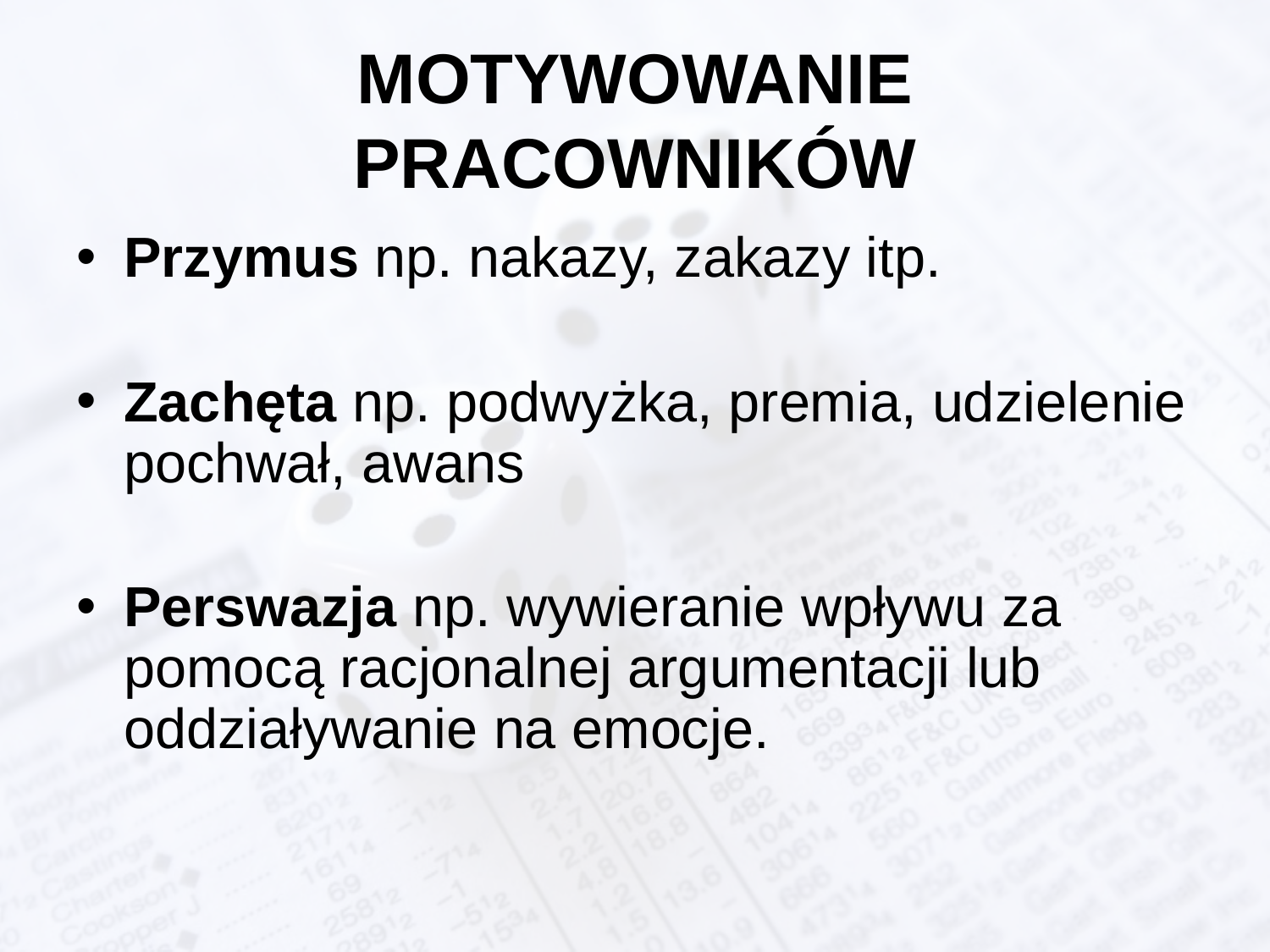

# MOTYWOWANIE PRACOWNIKÓW
Przymus np. nakazy, zakazy itp.

Zachęta np. podwyżka, premia, udzielenie pochwał, awans

Perswazja np. wywieranie wpływu za pomocą racjonalnej argumentacji lub oddziaływanie na emocje.